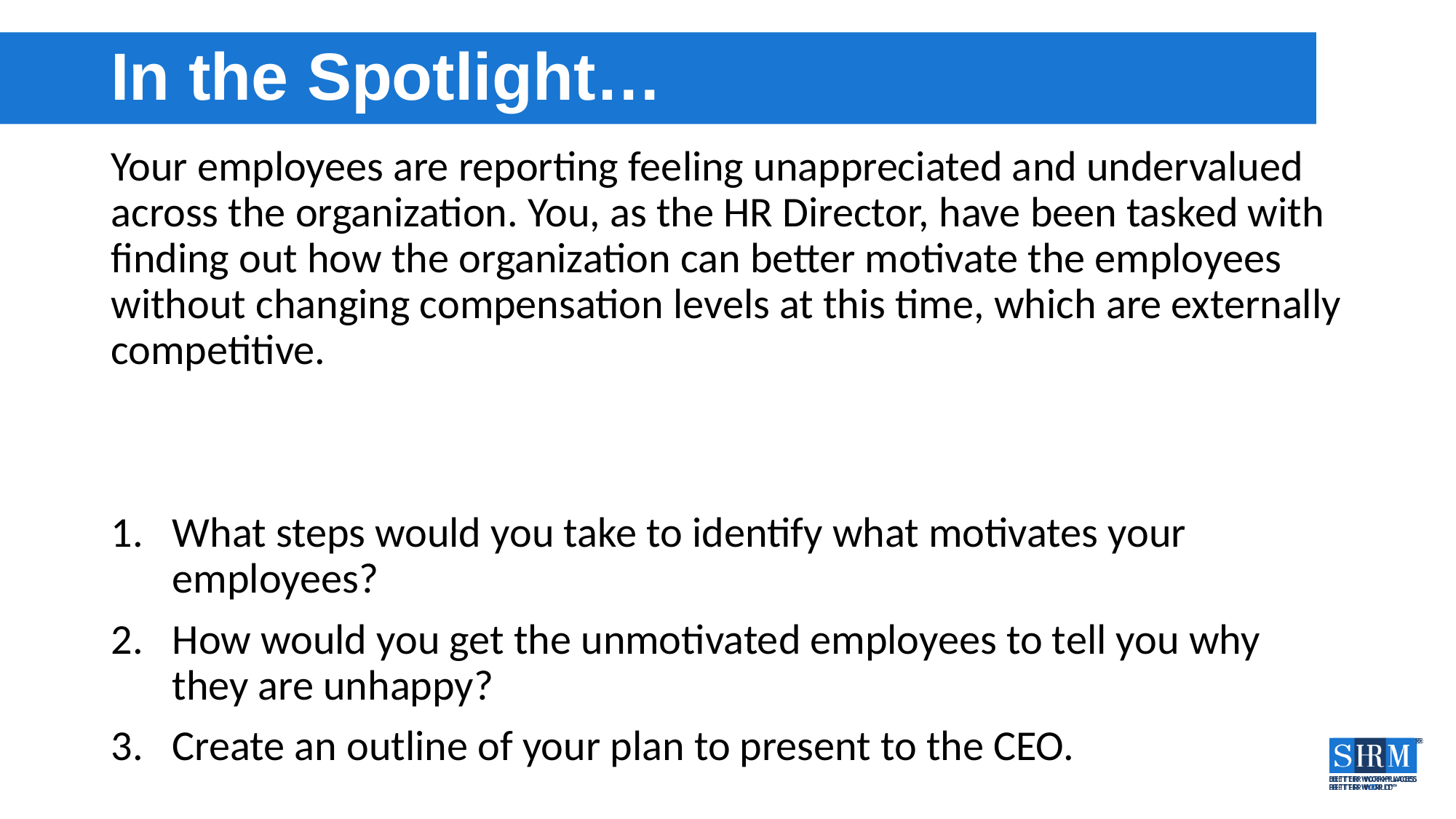

# In the Spotlight…
Your employees are reporting feeling unappreciated and undervalued across the organization. You, as the HR Director, have been tasked with finding out how the organization can better motivate the employees without changing compensation levels at this time, which are externally competitive.

What steps would you take to identify what motivates your employees?
How would you get the unmotivated employees to tell you why they are unhappy?
Create an outline of your plan to present to the CEO.